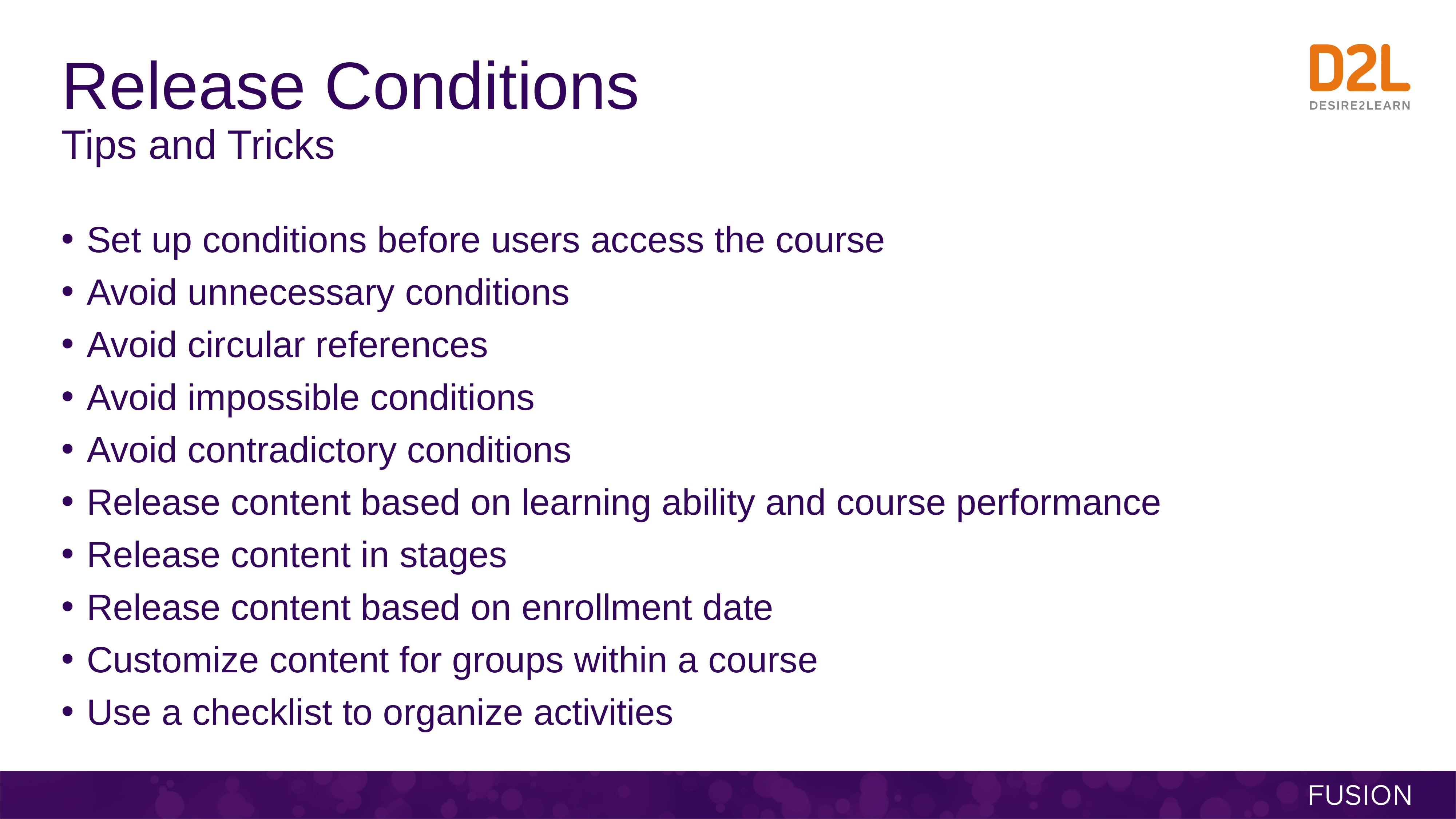

# Release Conditions Tips and Tricks
Set up conditions before users access the course
Avoid unnecessary conditions
Avoid circular references
Avoid impossible conditions
Avoid contradictory conditions
Release content based on learning ability and course performance
Release content in stages
Release content based on enrollment date
Customize content for groups within a course
Use a checklist to organize activities